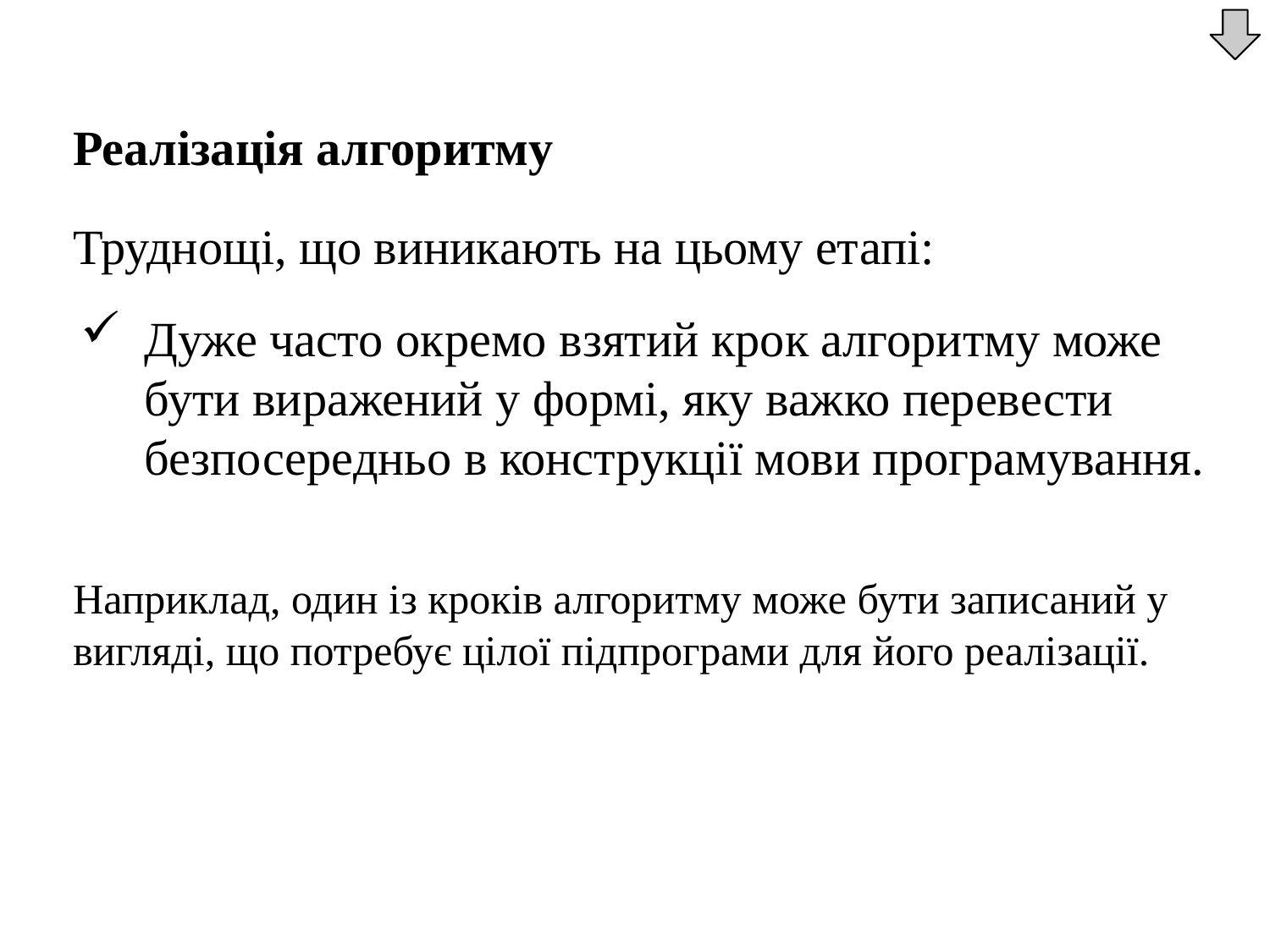

Реалізація алгоритму

	Труднощі, що виникають на цьому етапі:

Дуже часто окремо взятий крок алгоритму може бути виражений у формі, яку важко перевести безпосередньо в конструкції мови програмування.

	Наприклад, один із кроків алгоритму може бути записаний у вигляді, що потребує цілої підпрограми для його реалізації.